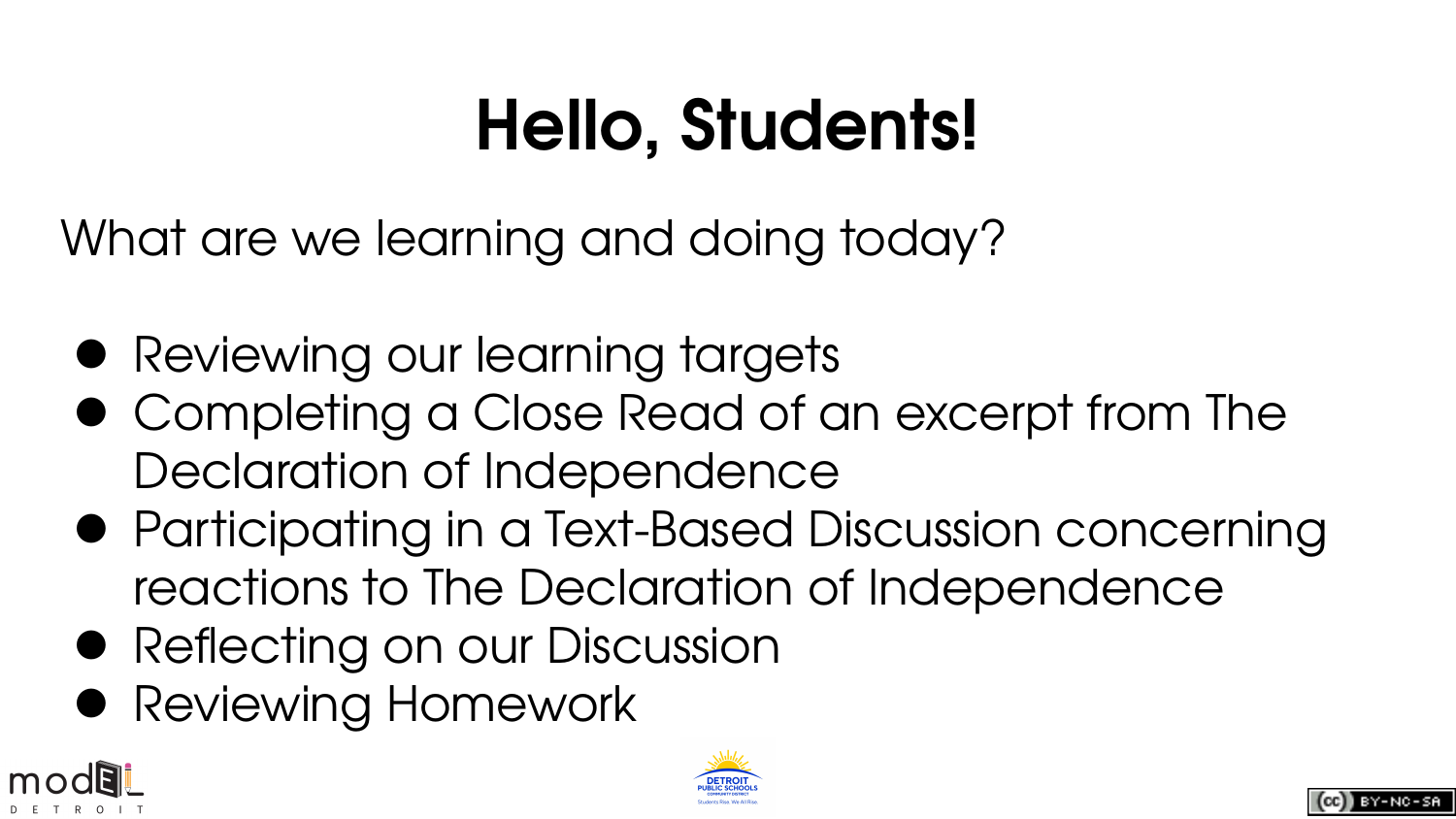

# Hello, Students!
What are we learning and doing today?

Reviewing our learning targets
Completing a Close Read of an excerpt from The Declaration of Independence
Participating in a Text-Based Discussion concerning reactions to The Declaration of Independence
Reflecting on our Discussion
Reviewing Homework